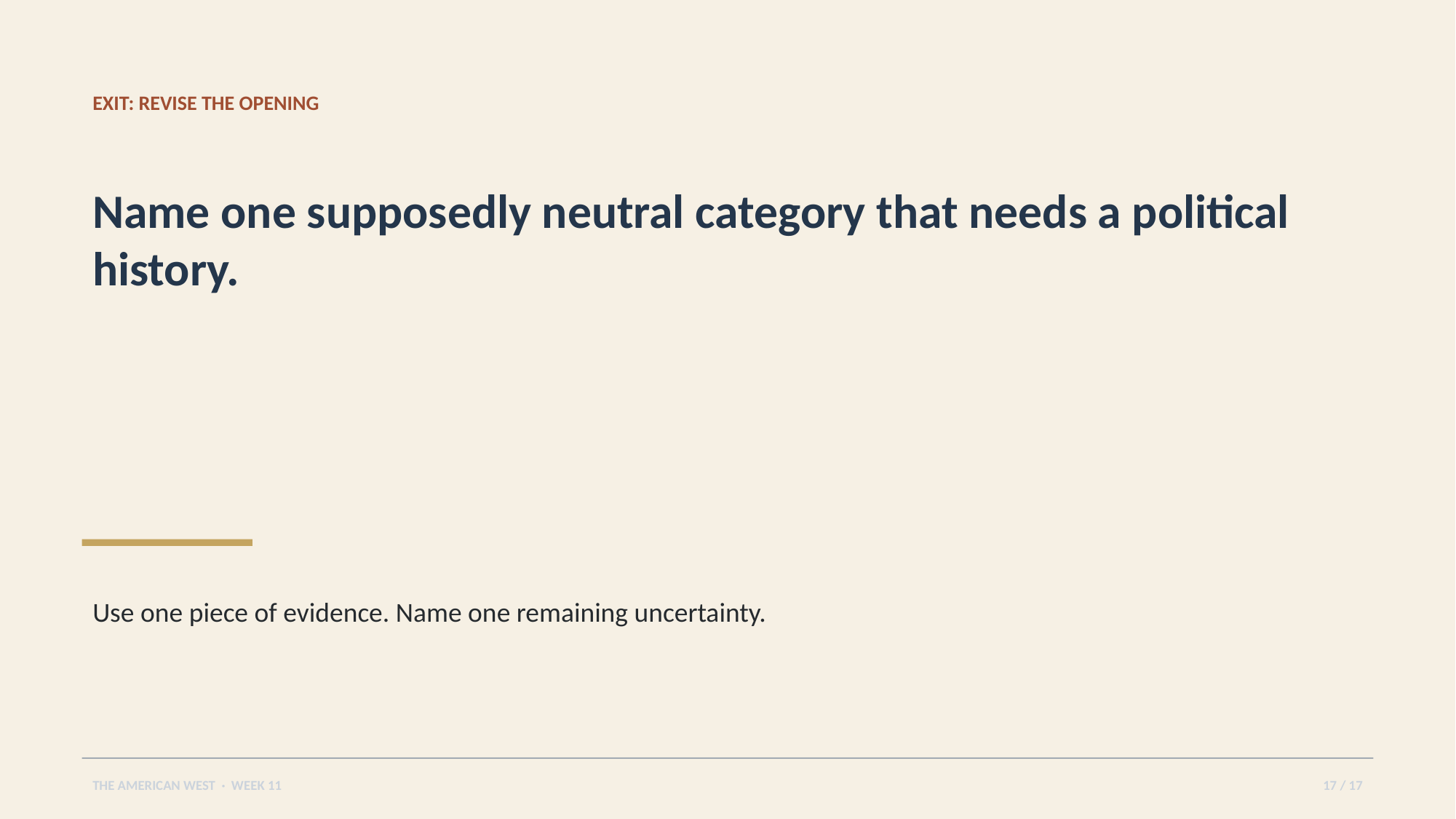

EXIT: REVISE THE OPENING
Name one supposedly neutral category that needs a political history.

Use one piece of evidence. Name one remaining uncertainty.

THE AMERICAN WEST  ·  WEEK 11
17 / 17